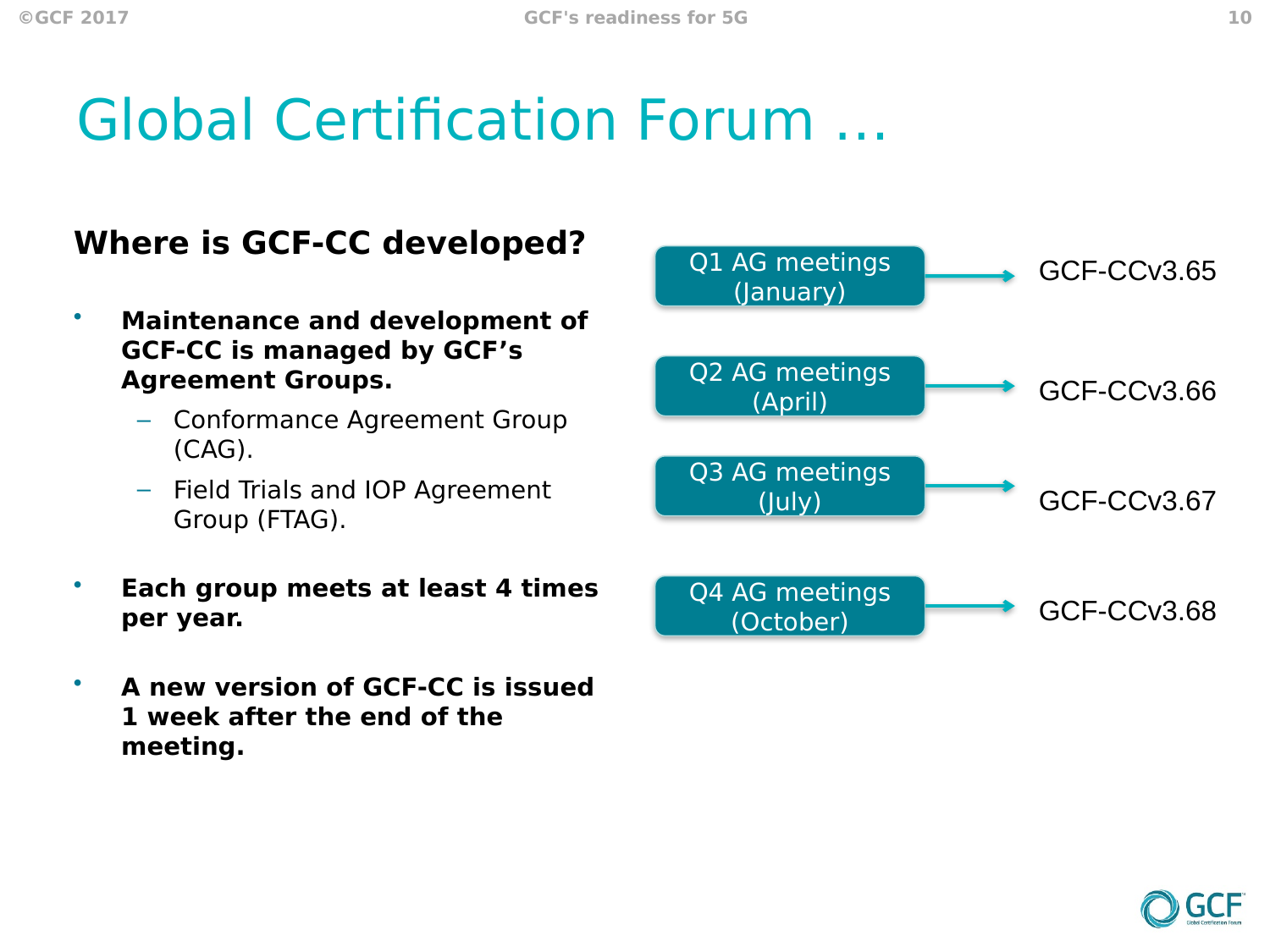

GCF's readiness for 5G
10
# Global Certification Forum …
Where is GCF-CC developed?

Maintenance and development of GCF-CC is managed by GCF’s Agreement Groups.
Conformance Agreement Group (CAG).
Field Trials and IOP Agreement Group (FTAG).

Each group meets at least 4 times per year.

A new version of GCF-CC is issued
1 week after the end of the meeting.

Q1 AG meetings
(January)
GCF-CCv3.65
Q2 AG meetings
(April)
GCF-CCv3.66
Q3 AG meetings
(July)
GCF-CCv3.67
Q4 AG meetings
(October)
GCF-CCv3.68